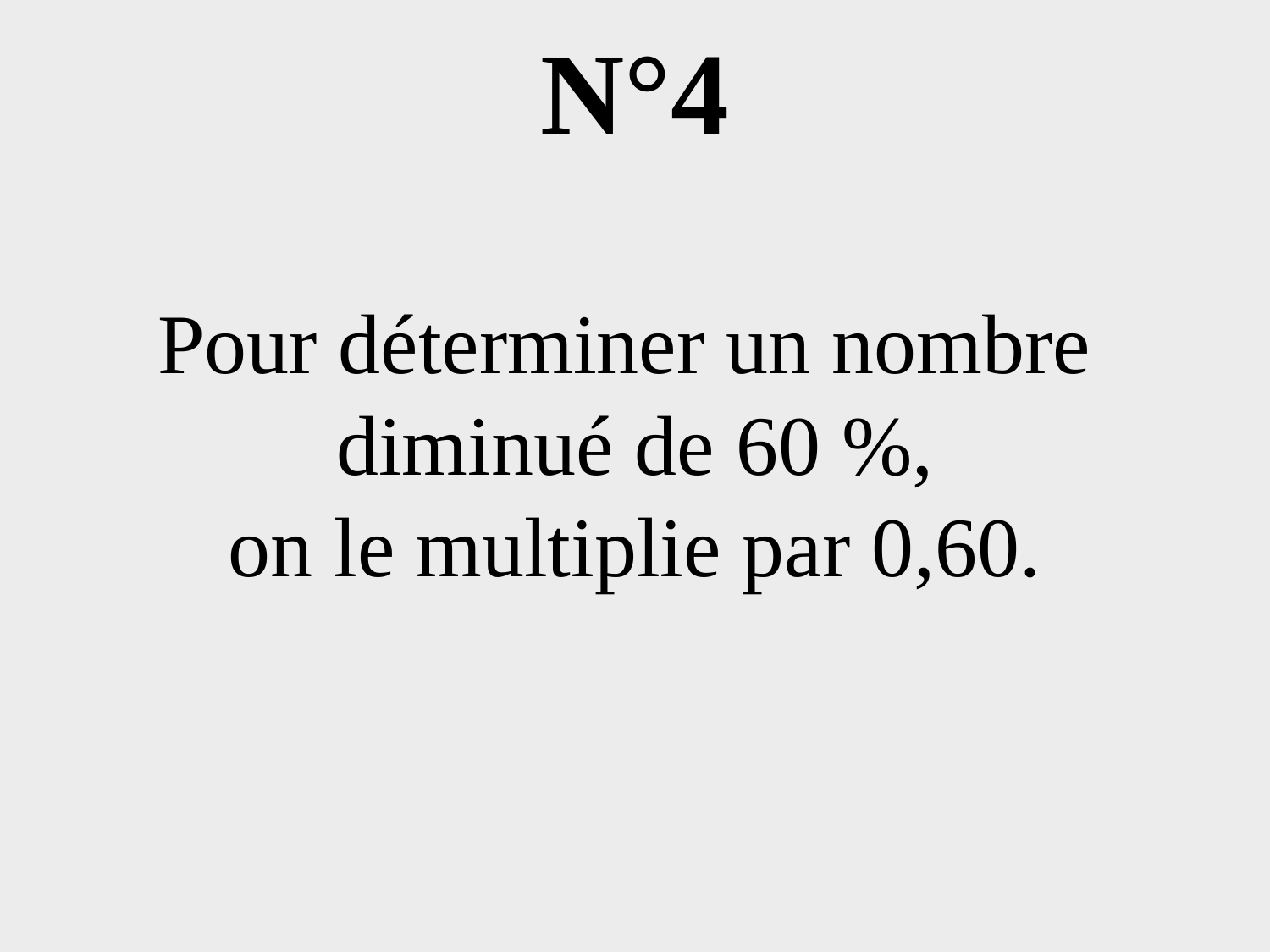

# N°4
Pour déterminer un nombre
diminué de 60 %,
on le multiplie par 0,60.